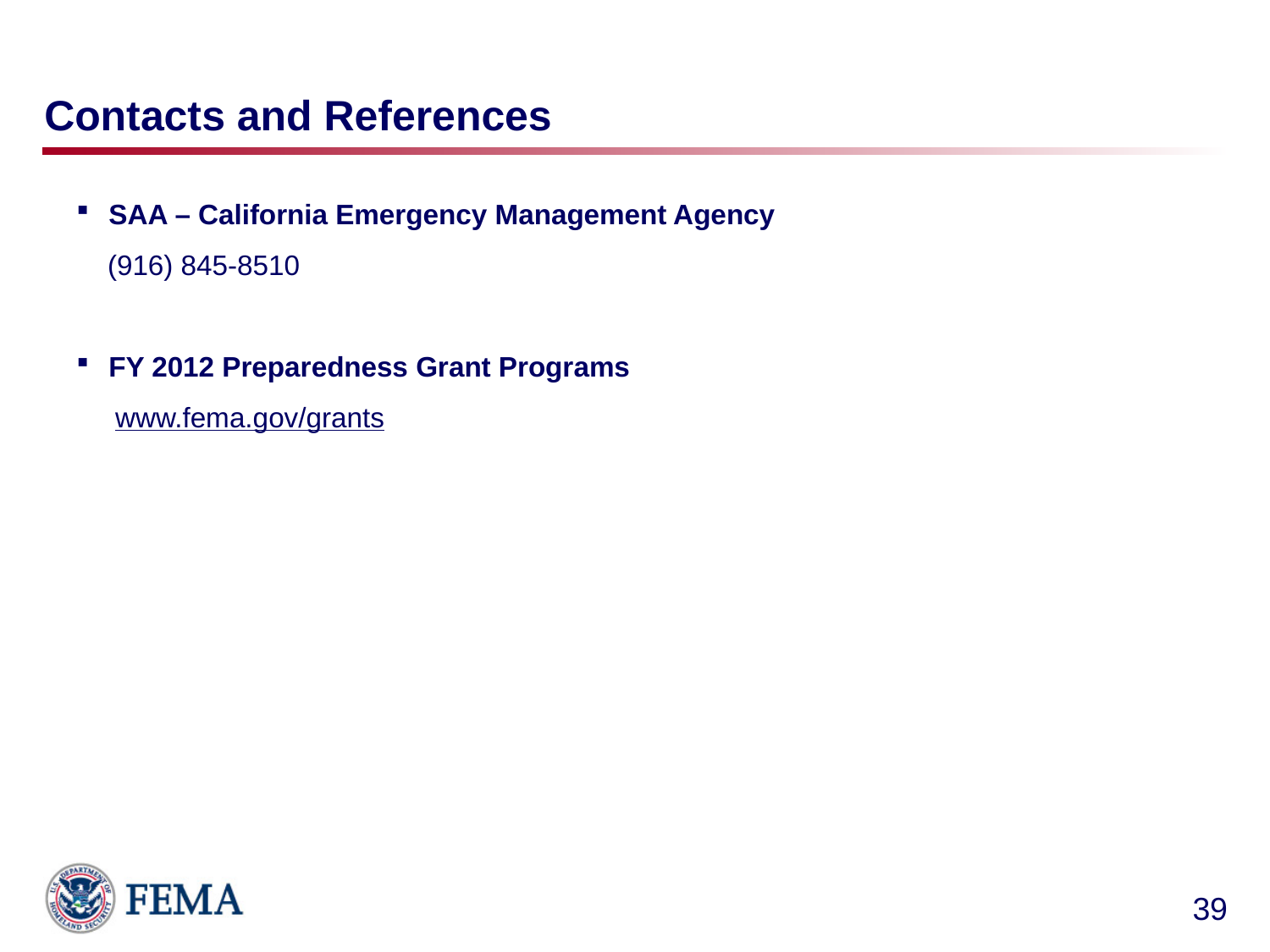

# Contacts and References
SAA – California Emergency Management Agency
    (916) 845-8510

FY 2012 Preparedness Grant Programs
     www.fema.gov/grants

39